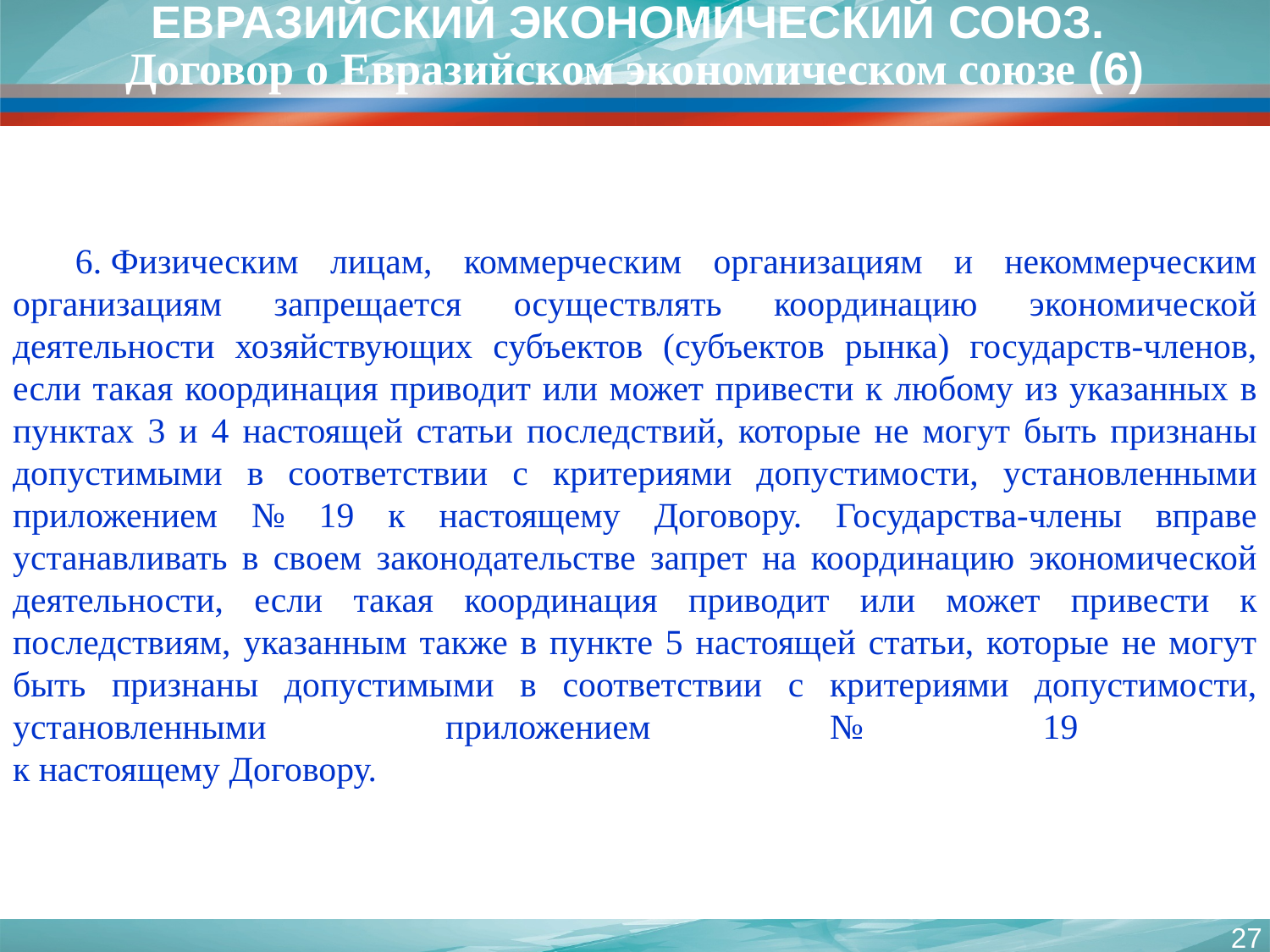

ЕВРАЗИЙСКИЙ ЭКОНОМИЧЕСКИЙ СОЮЗ.
Договор о Евразийском экономическом союзе (6)
6. Физическим лицам, коммерческим организациям и некоммерческим организациям запрещается осуществлять координацию экономической деятельности хозяйствующих субъектов (субъектов рынка) государств-членов, если такая координация приводит или может привести к любому из указанных в пунктах 3 и 4 настоящей статьи последствий, которые не могут быть признаны допустимыми в соответствии с критериями допустимости, установленными приложением № 19 к настоящему Договору. Государства-члены вправе устанавливать в своем законодательстве запрет на координацию экономической деятельности, если такая координация приводит или может привести к последствиям, указанным также в пункте 5 настоящей статьи, которые не могут быть признаны допустимыми в соответствии с критериями допустимости, установленными приложением № 19
к настоящему Договору.
27